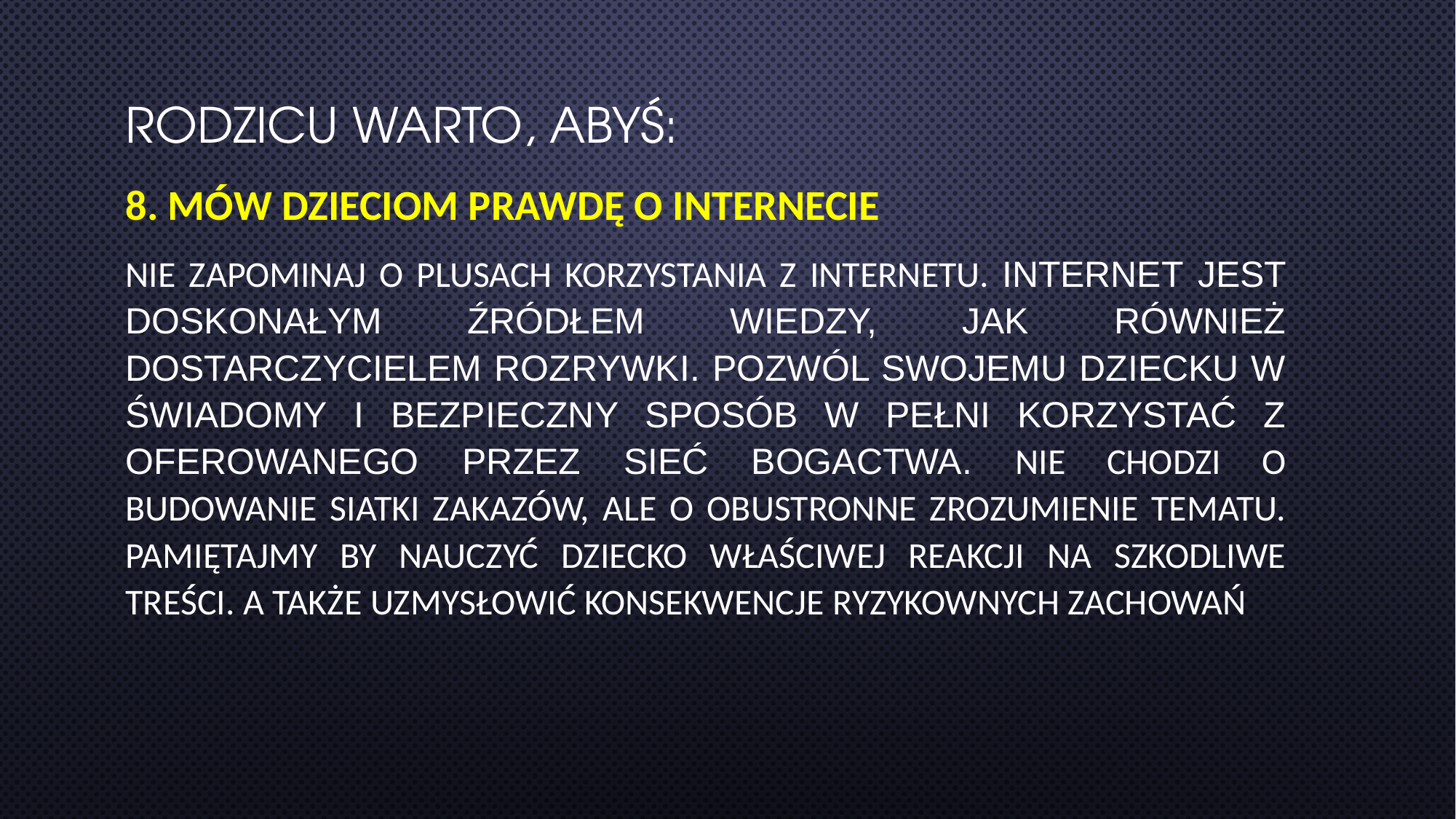

# Rodzicu warto, abyś:
8. mów dzieciom prawdę o Internecie
Nie zapominaj o plusach korzystania z Internetu. Internet jest doskonałym źródłem wiedzy, jak również dostarczycielem rozrywki. Pozwól swojemu dziecku w świadomy i bezpieczny sposób w pełni korzystać z oferowanego przez Sieć bogactwa. Nie chodzi o budowanie siatki zakazów, ale o obustronne zrozumienie tematu. Pamiętajmy by nauczyć dziecko właściwej reakcji na szkodliwe treści. A także uzmysłowić konsekwencje ryzykownych zachowań